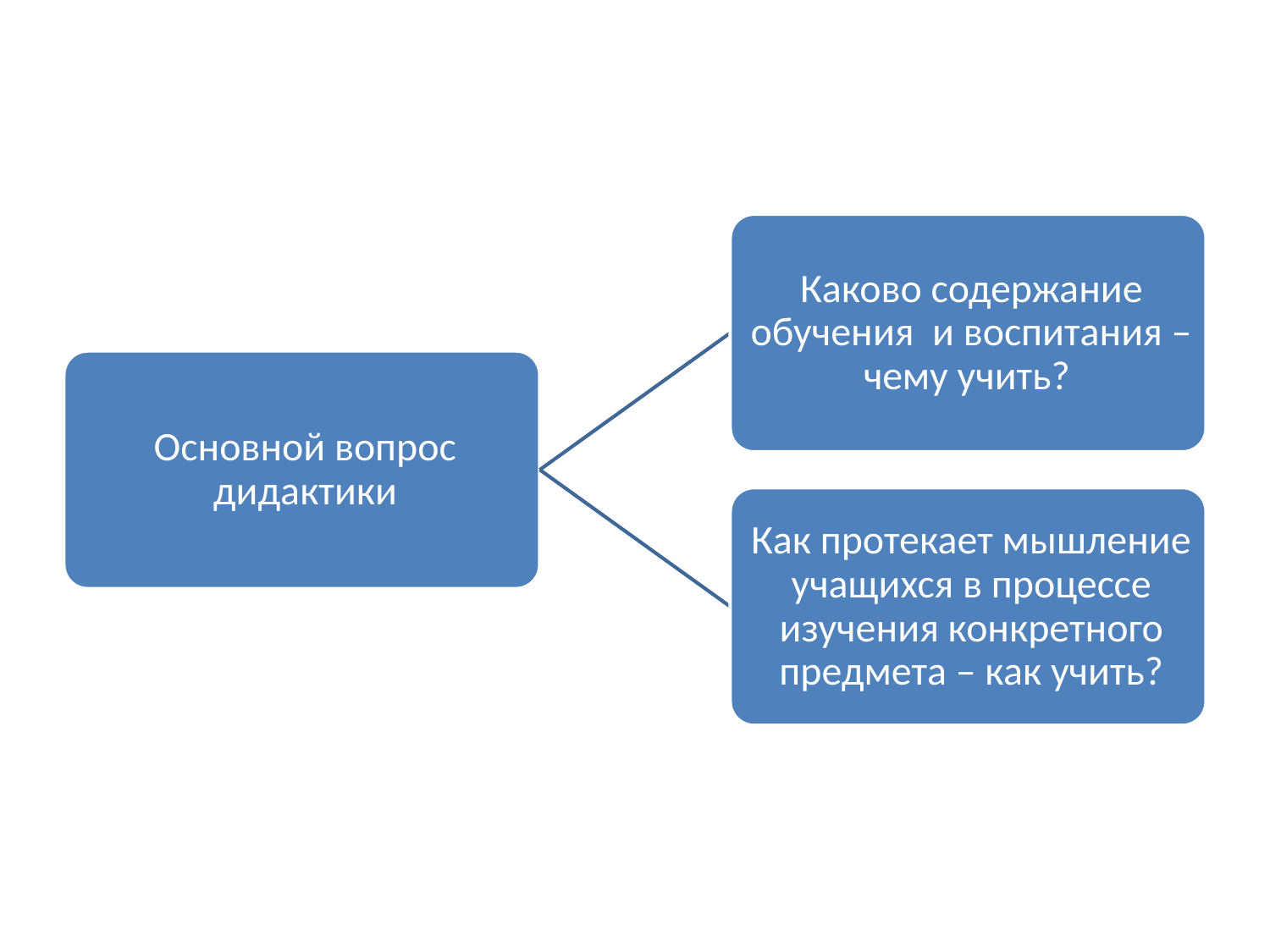

Основной вопрос дидактики

Каково содержание обучения  и воспитания – чему учить?

Как протекает мышление учащихся в процессе изучения конкретного предмета – как учить?